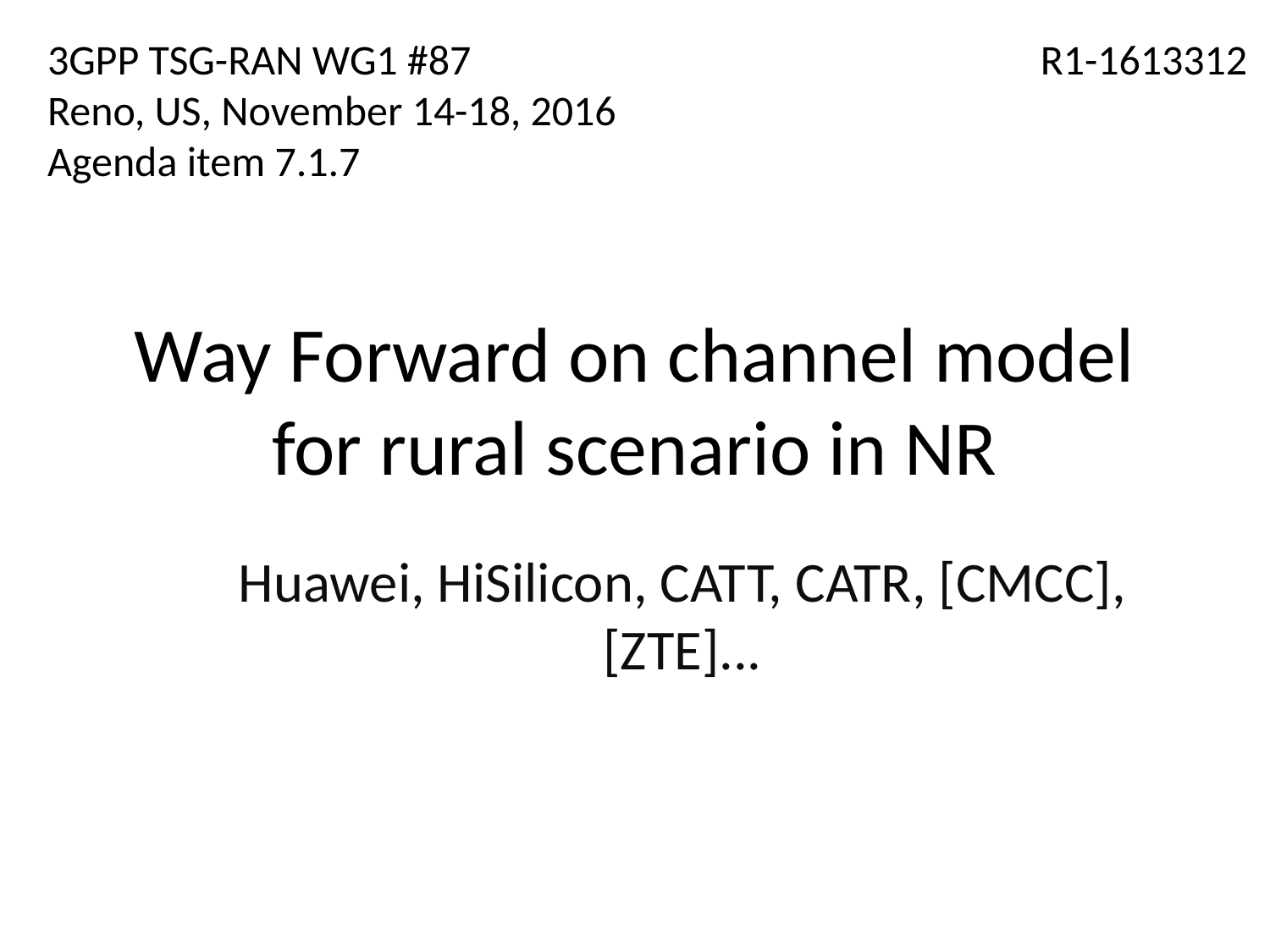

3GPP TSG-RAN WG1 #87
Reno, US, November 14-18, 2016
Agenda item 7.1.7
R1-1613312
# Way Forward on channel model for rural scenario in NR
Huawei, HiSilicon, CATT, CATR, [CMCC], [ZTE]...